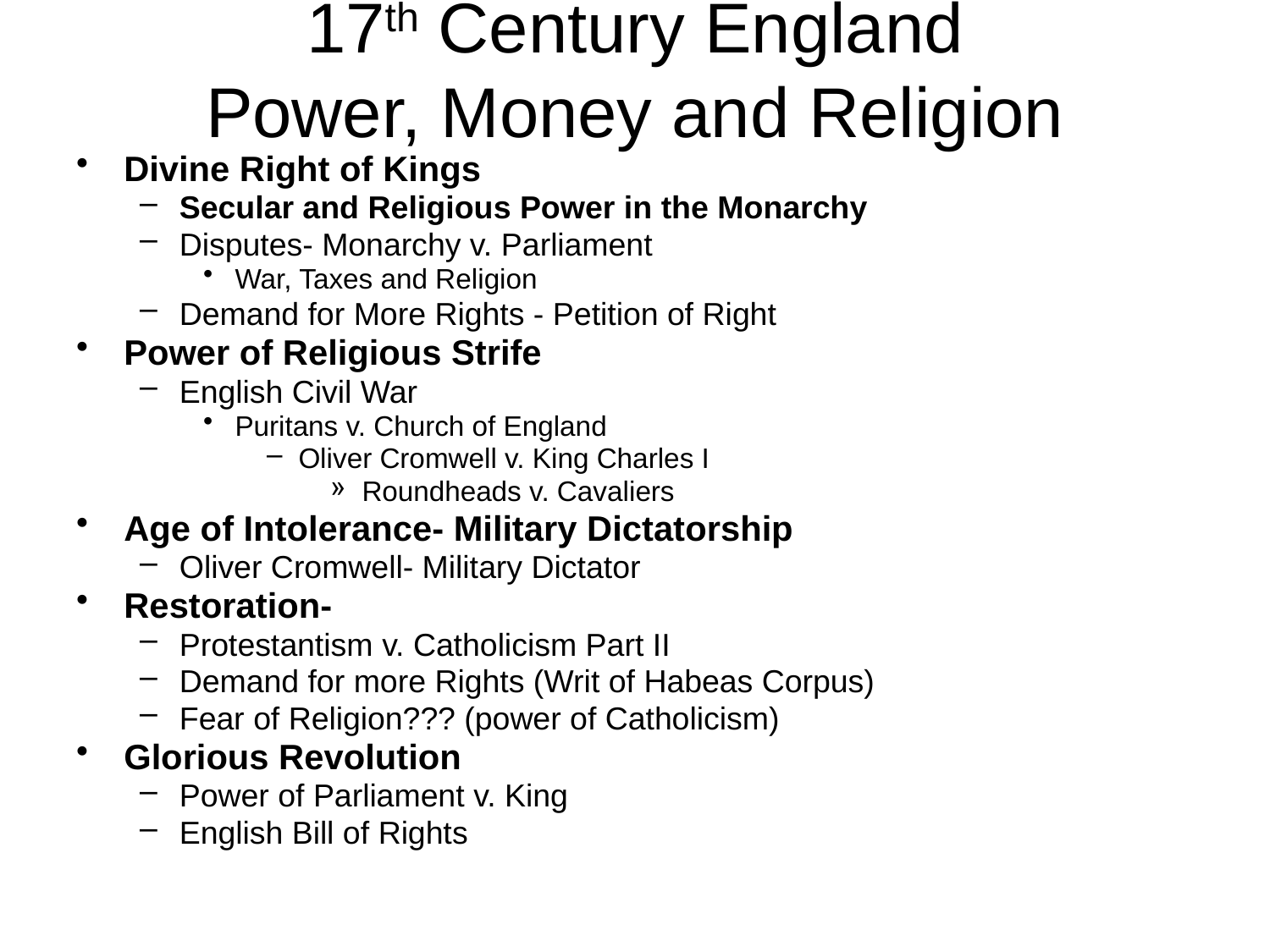

# 17th Century England Power, Money and Religion
Divine Right of Kings
Secular and Religious Power in the Monarchy
Disputes- Monarchy v. Parliament
War, Taxes and Religion
Demand for More Rights - Petition of Right
Power of Religious Strife
English Civil War
Puritans v. Church of England
Oliver Cromwell v. King Charles I
Roundheads v. Cavaliers
Age of Intolerance- Military Dictatorship
Oliver Cromwell- Military Dictator
Restoration-
Protestantism v. Catholicism Part II
Demand for more Rights (Writ of Habeas Corpus)
Fear of Religion??? (power of Catholicism)
Glorious Revolution
Power of Parliament v. King
English Bill of Rights